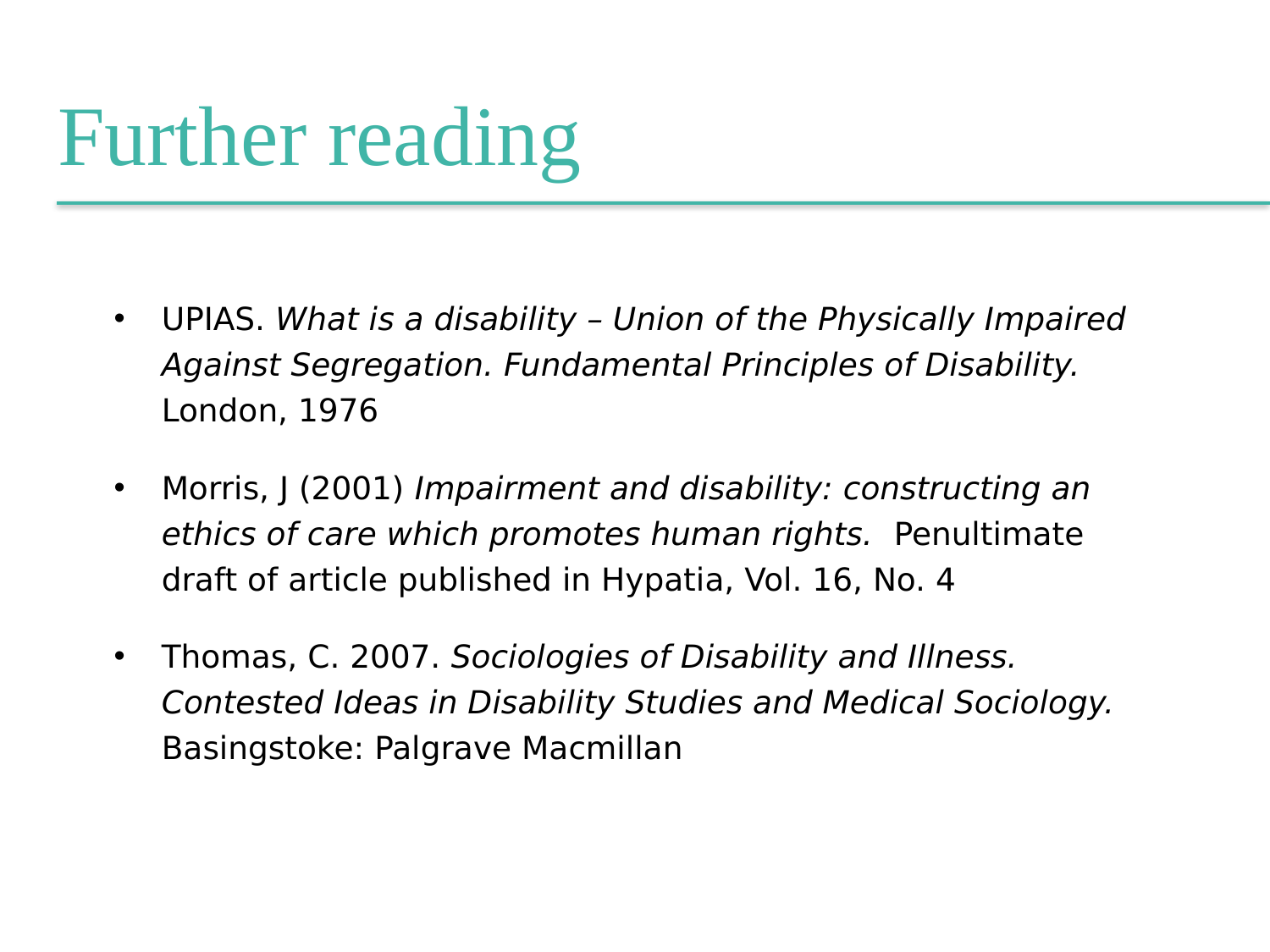

Further reading
UPIAS. What is a disability – Union of the Physically Impaired Against Segregation. Fundamental Principles of Disability. London, 1976

Morris, J (2001) Impairment and disability: constructing an ethics of care which promotes human rights.  Penultimate draft of article published in Hypatia, Vol. 16, No. 4

Thomas, C. 2007. Sociologies of Disability and Illness. Contested Ideas in Disability Studies and Medical Sociology. Basingstoke: Palgrave Macmillan